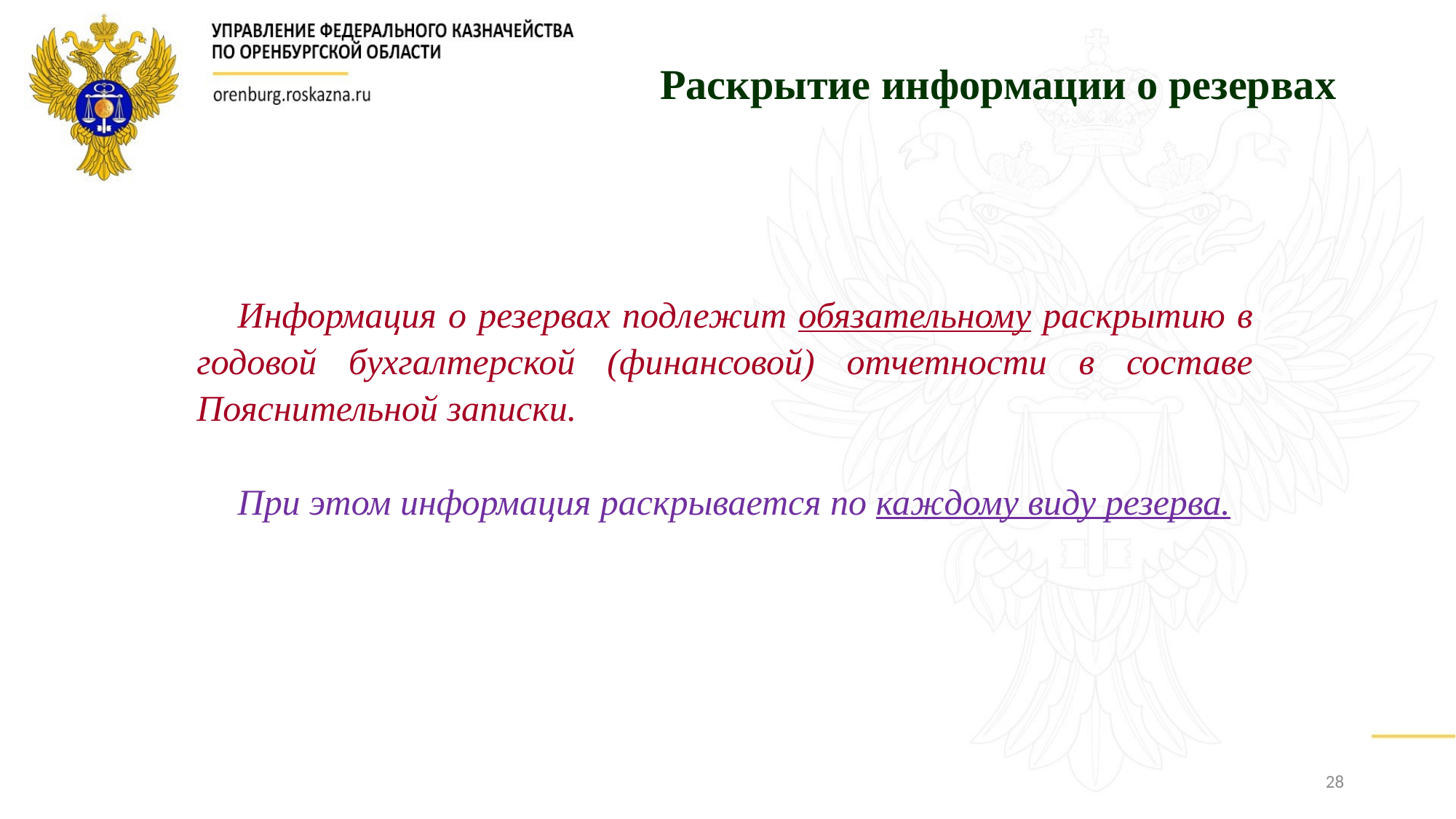

Раскрытие информации о резервах
Информация о резервах подлежит обязательному раскрытию в годовой бухгалтерской (финансовой) отчетности в составе Пояснительной записки.

При этом информация раскрывается по каждому виду резерва.
28